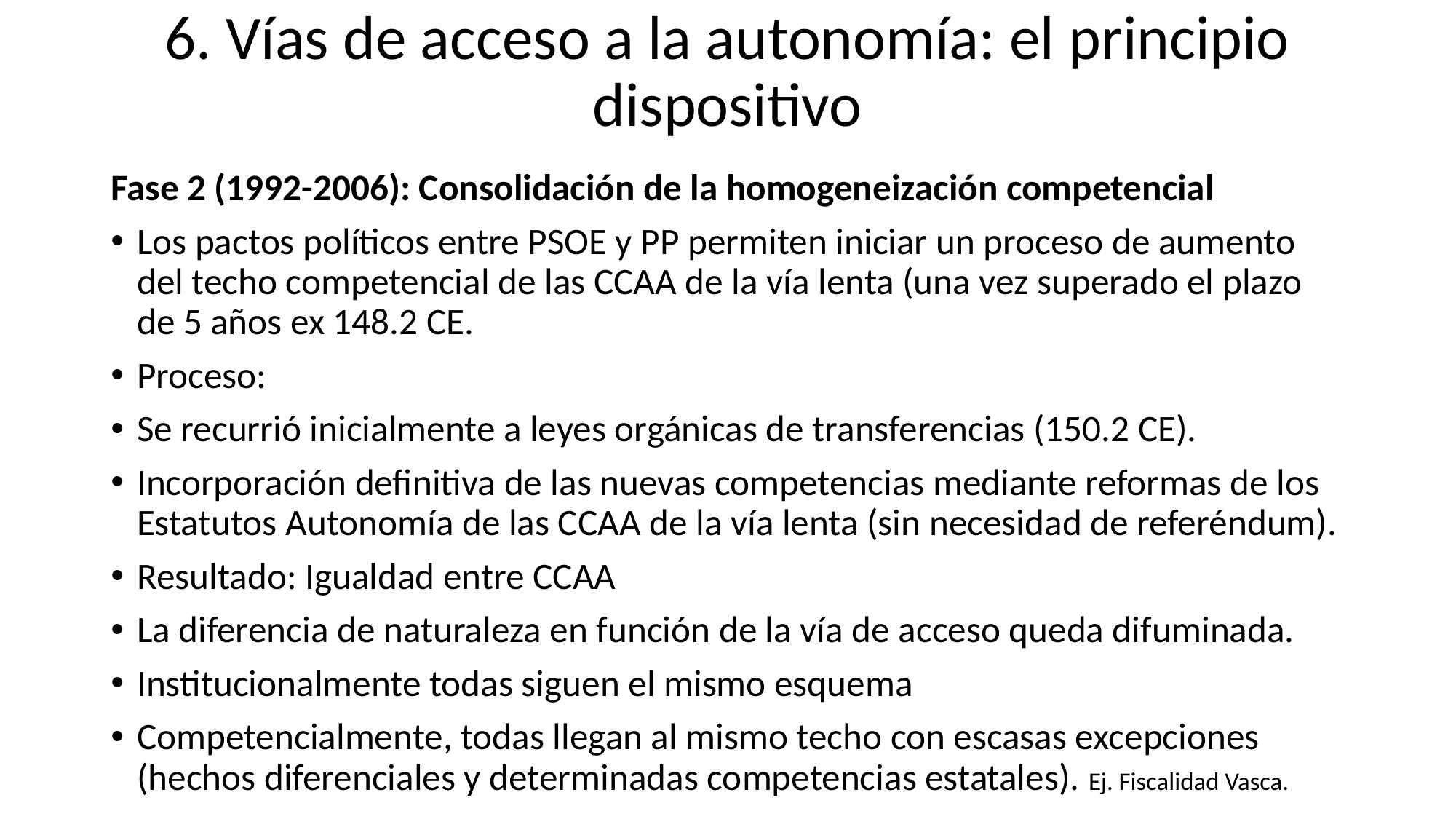

# 6. Vías de acceso a la autonomía: el principio dispositivo
Fase 2 (1992-2006): Consolidación de la homogeneización competencial
Los pactos políticos entre PSOE y PP permiten iniciar un proceso de aumento del techo competencial de las CCAA de la vía lenta (una vez superado el plazo de 5 años ex 148.2 CE.
Proceso:
Se recurrió inicialmente a leyes orgánicas de transferencias (150.2 CE).
Incorporación definitiva de las nuevas competencias mediante reformas de los Estatutos Autonomía de las CCAA de la vía lenta (sin necesidad de referéndum).
Resultado: Igualdad entre CCAA
La diferencia de naturaleza en función de la vía de acceso queda difuminada.
Institucionalmente todas siguen el mismo esquema
Competencialmente, todas llegan al mismo techo con escasas excepciones (hechos diferenciales y determinadas competencias estatales). Ej. Fiscalidad Vasca.